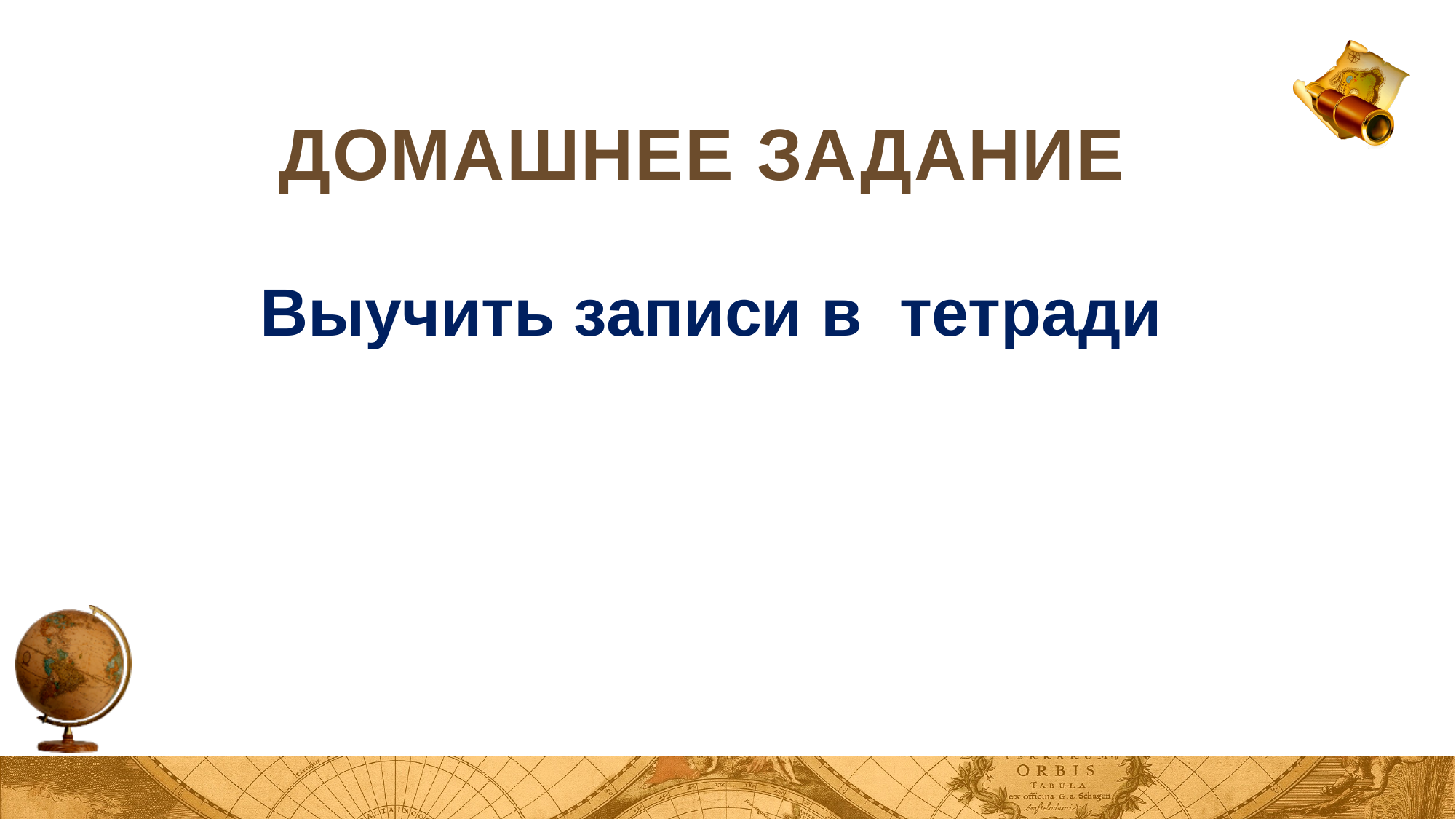

# Домашнее задание
Выучить записи в  тетради